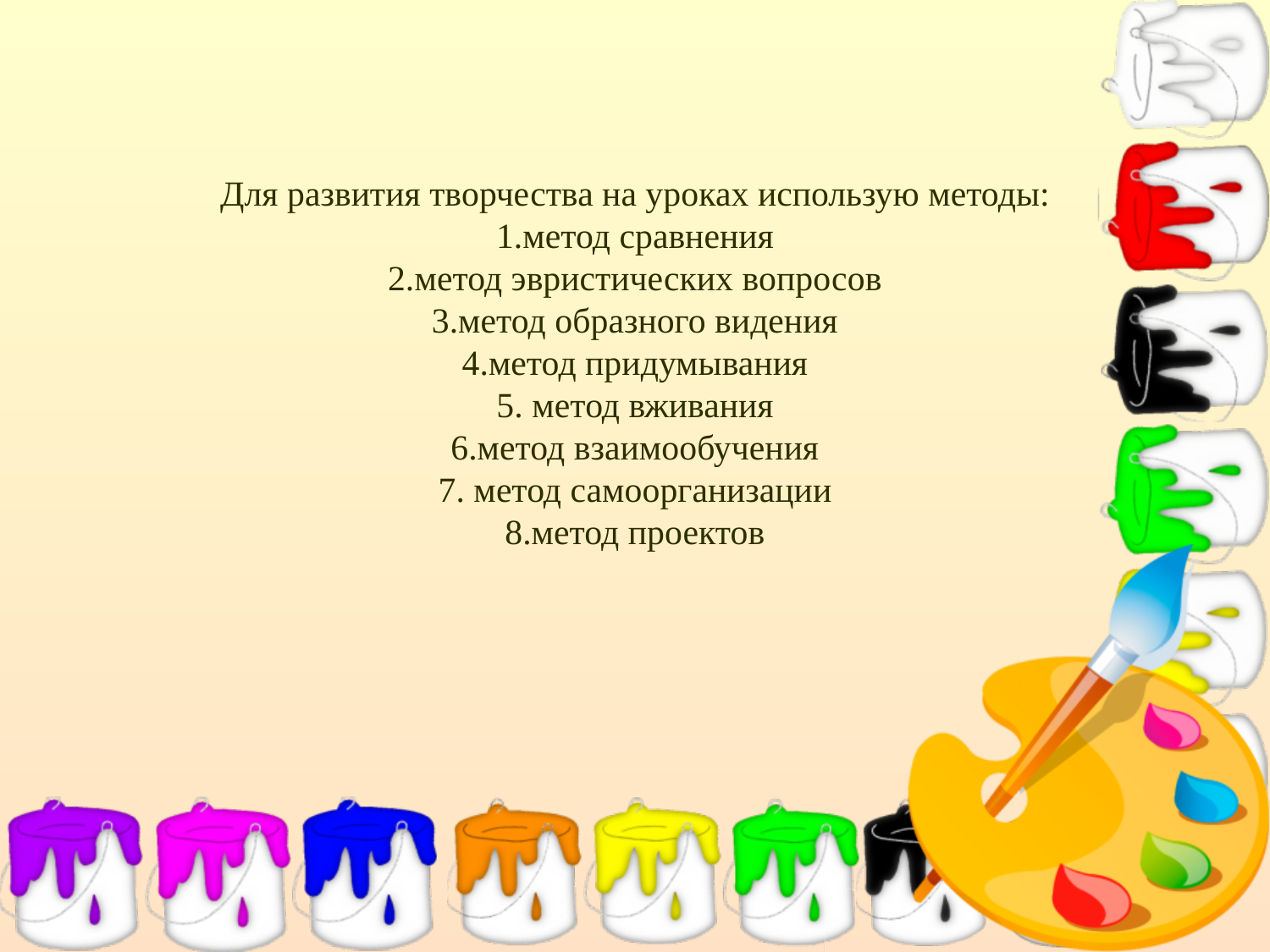

# Для развития творчества на уроках использую методы: 1.метод сравнения 2.метод эвристических вопросов 3.метод образного видения 4.метод придумывания 5. метод вживания 6.метод взаимообучения 7. метод самоорганизации 8.метод проектов